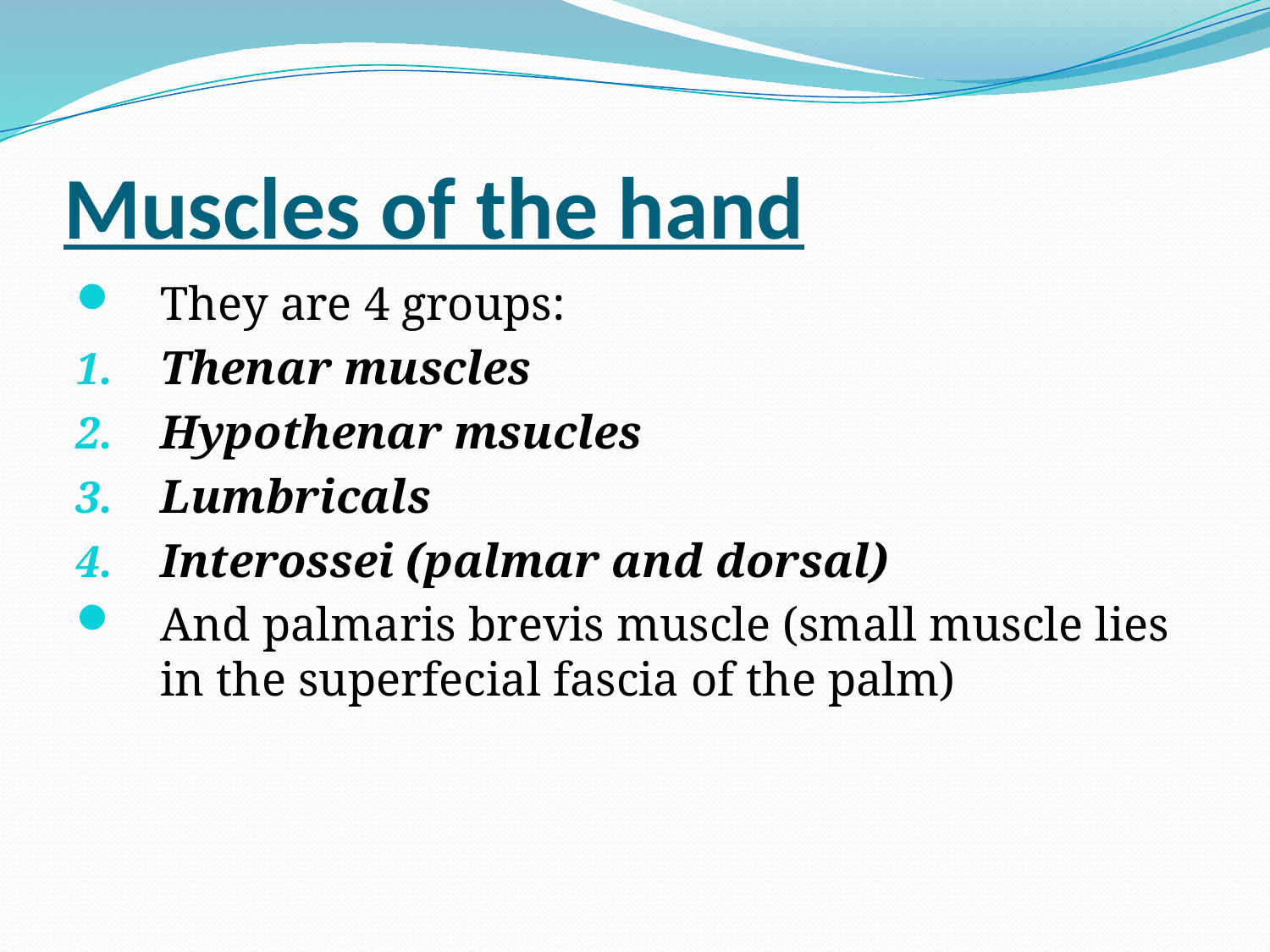

# Muscles of the hand
They are 4 groups:
Thenar muscles
Hypothenar msucles
Lumbricals
Interossei (palmar and dorsal)
And palmaris brevis muscle (small muscle lies in the superfecial fascia of the palm)